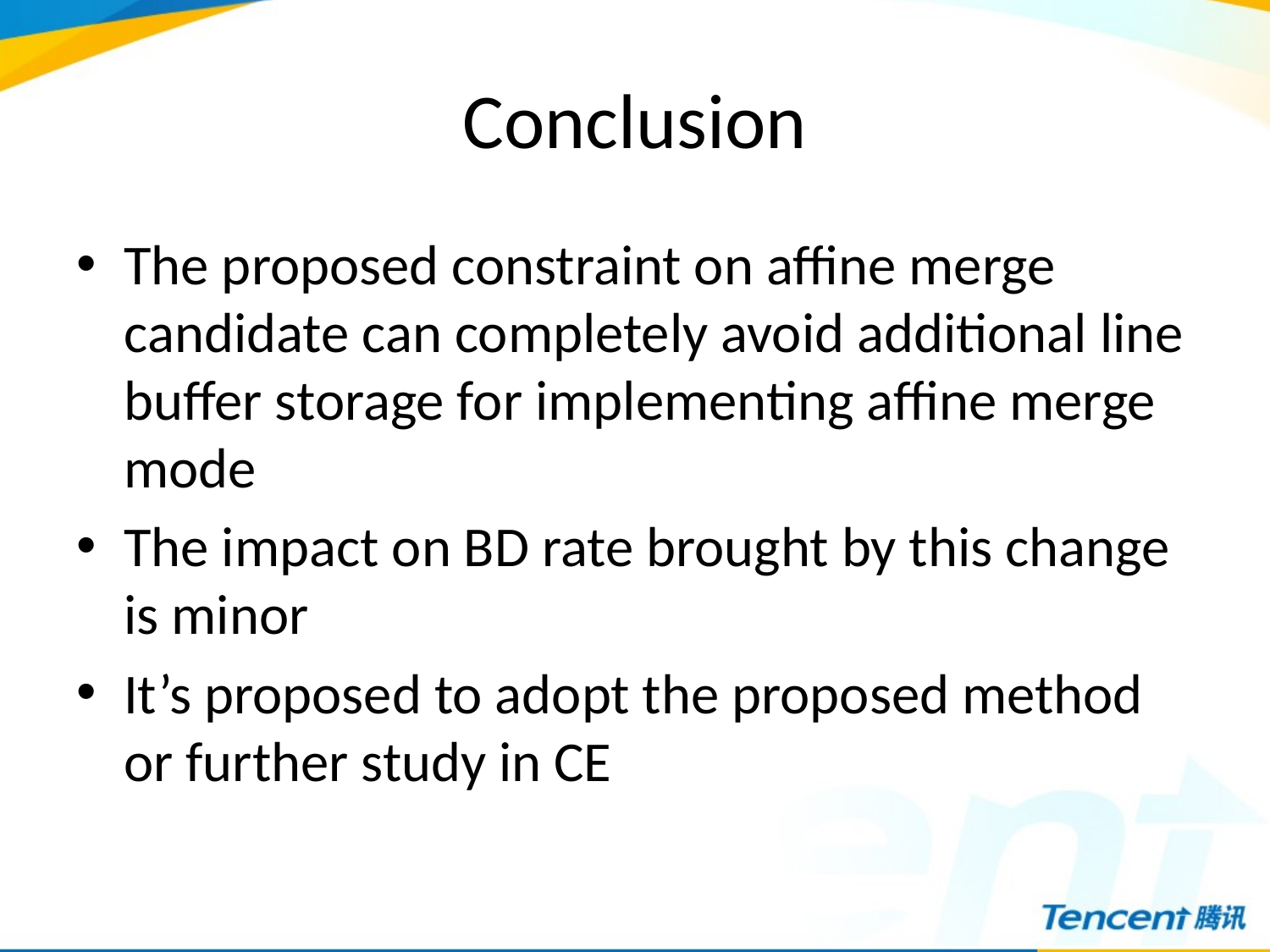

# Conclusion
The proposed constraint on affine merge candidate can completely avoid additional line buffer storage for implementing affine merge mode
The impact on BD rate brought by this change is minor
It’s proposed to adopt the proposed method or further study in CE